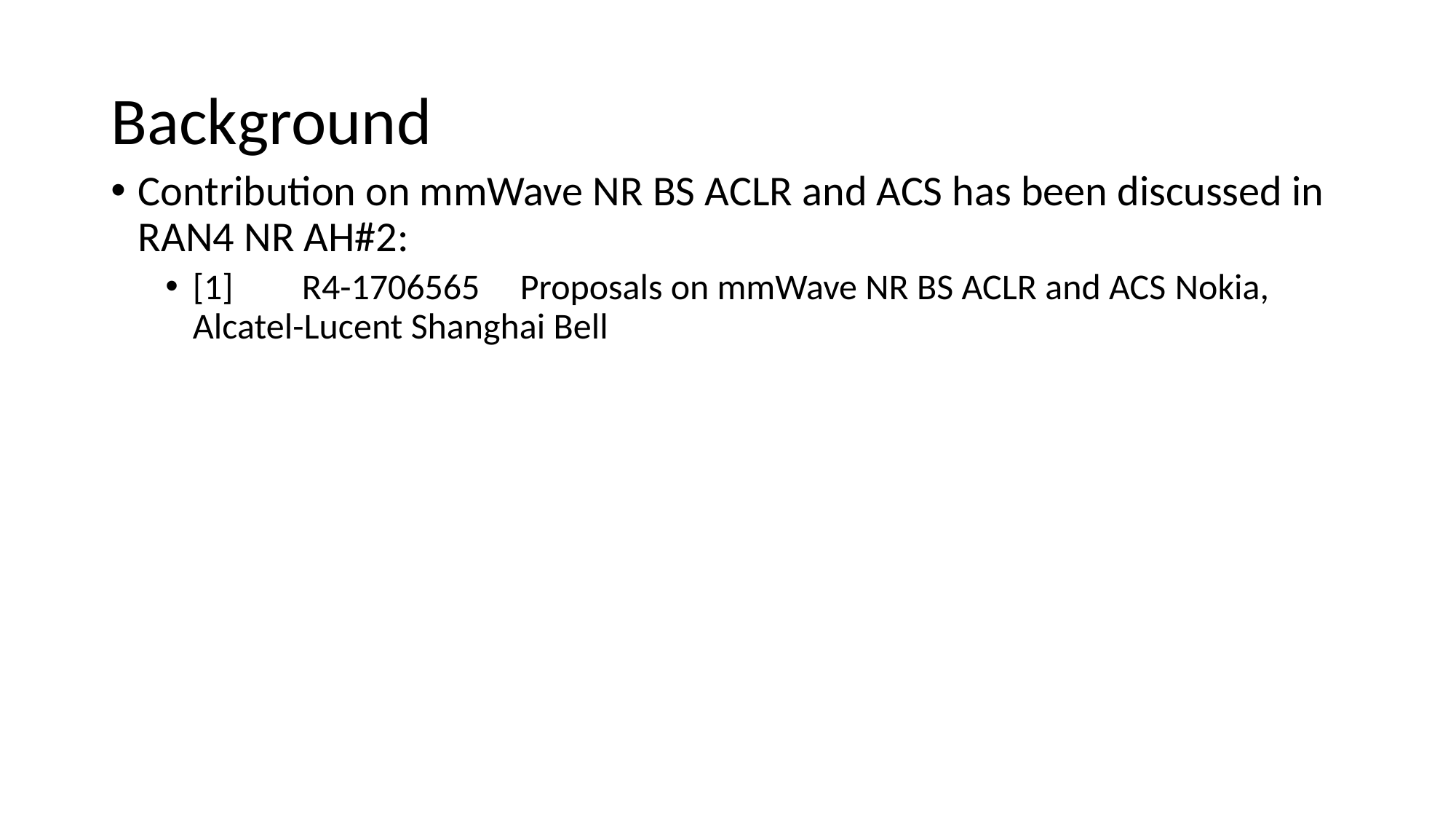

# Background
Contribution on mmWave NR BS ACLR and ACS has been discussed in RAN4 NR AH#2:
[1]	R4-1706565	Proposals on mmWave NR BS ACLR and ACS	Nokia, Alcatel-Lucent Shanghai Bell